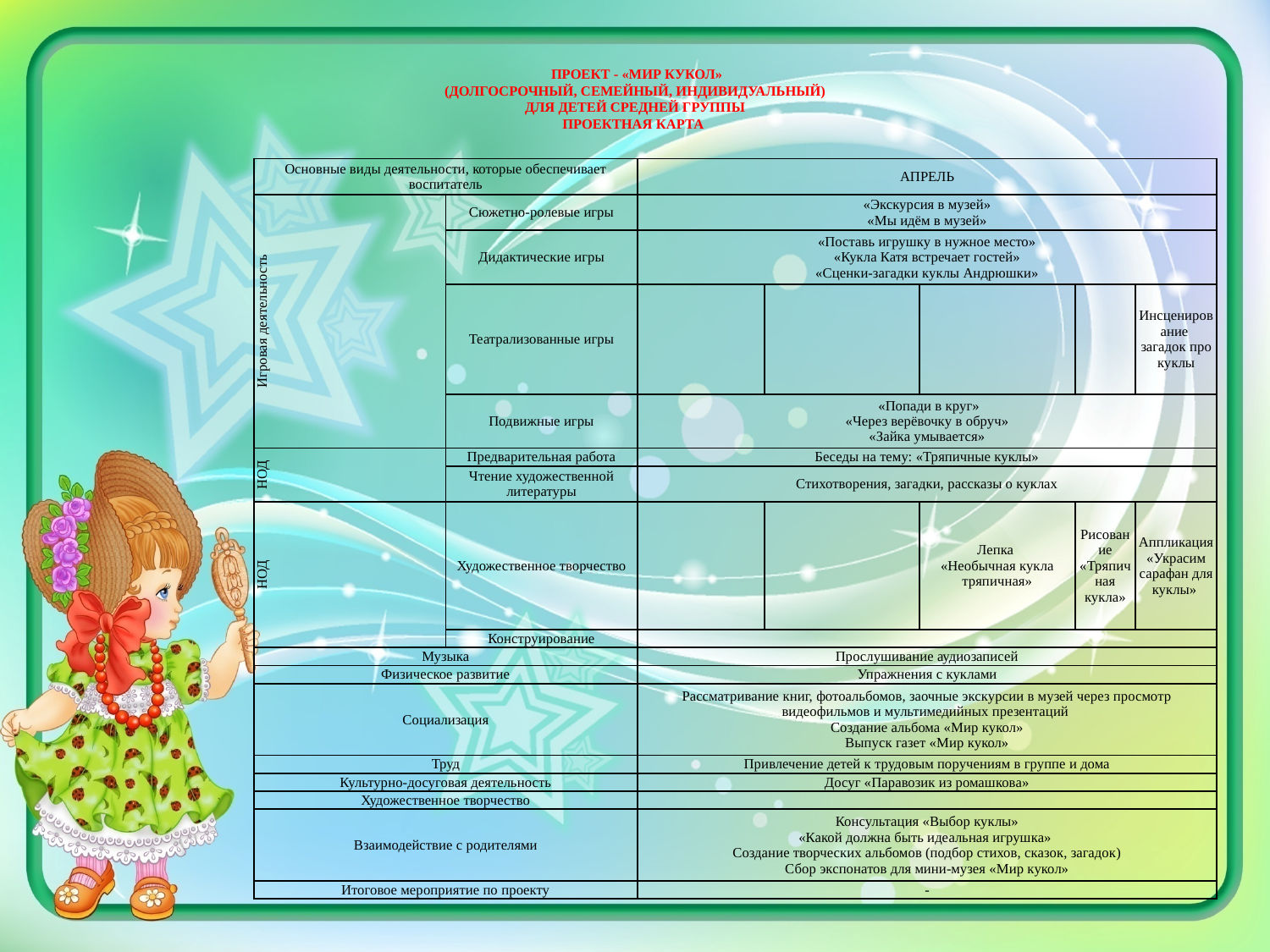

# ПРОЕКТ - «МИР КУКОЛ» (ДОЛГОСРОЧНЫЙ, СЕМЕЙНЫЙ, ИНДИВИДУАЛЬНЫЙ) ДЛЯ ДЕТЕЙ СРЕДНЕЙ ГРУППЫ ПРОЕКТНАЯ КАРТА
| Основные виды деятельности, которые обеспечивает воспитатель |  | АПРЕЛЬ |  |  |  |  |
| --- | --- | --- | --- | --- | --- | --- |
| Игровая деятельность | Сюжетно-ролевые игры | «Экскурсия в музей» «Мы идём в музей» |  |  |  |  |
|  | Дидактические игры | «Поставь игрушку в нужное место» «Кукла Катя встречает гостей» «Сценки-загадки куклы Андрюшки» |  |  |  |  |
|  | Театрализованные игры |  |  |  |  | Инсценирование загадок про куклы |
|  | Подвижные игры | «Попади в круг» «Через верёвочку в обруч» «Зайка умывается» |  |  |  |  |
| НОД | Предварительная работа | Беседы на тему: «Тряпичные куклы» |  |  |  |  |
|  | Чтение художественной литературы | Стихотворения, загадки, рассказы о куклах |  |  |  |  |
| НОД | Художественное творчество |  |  | Лепка «Необычная кукла тряпичная» | Рисование «Тряпичная кукла» | Аппликация «Украсим сарафан для куклы» |
|  | Конструирование |  |  |  |  |  |
| Музыка |  | Прослушивание аудиозаписей |  |  |  |  |
| Физическое развитие |  | Упражнения с куклами |  |  |  |  |
| Социализация |  | Рассматривание книг, фотоальбомов, заочные экскурсии в музей через просмотр видеофильмов и мультимедийных презентаций Создание альбома «Мир кукол» Выпуск газет «Мир кукол» |  |  |  |  |
| Труд |  | Привлечение детей к трудовым поручениям в группе и дома |  |  |  |  |
| Культурно-досуговая деятельность |  | Досуг «Паравозик из ромашкова» |  |  |  |  |
| Художественное творчество |  |  |  |  |  |  |
| Взаимодействие с родителями |  | Консультация «Выбор куклы» «Какой должна быть идеальная игрушка» Создание творческих альбомов (подбор стихов, сказок, загадок) Сбор экспонатов для мини-музея «Мир кукол» |  |  |  |  |
| Итоговое мероприятие по проекту |  | - |  |  |  |  |